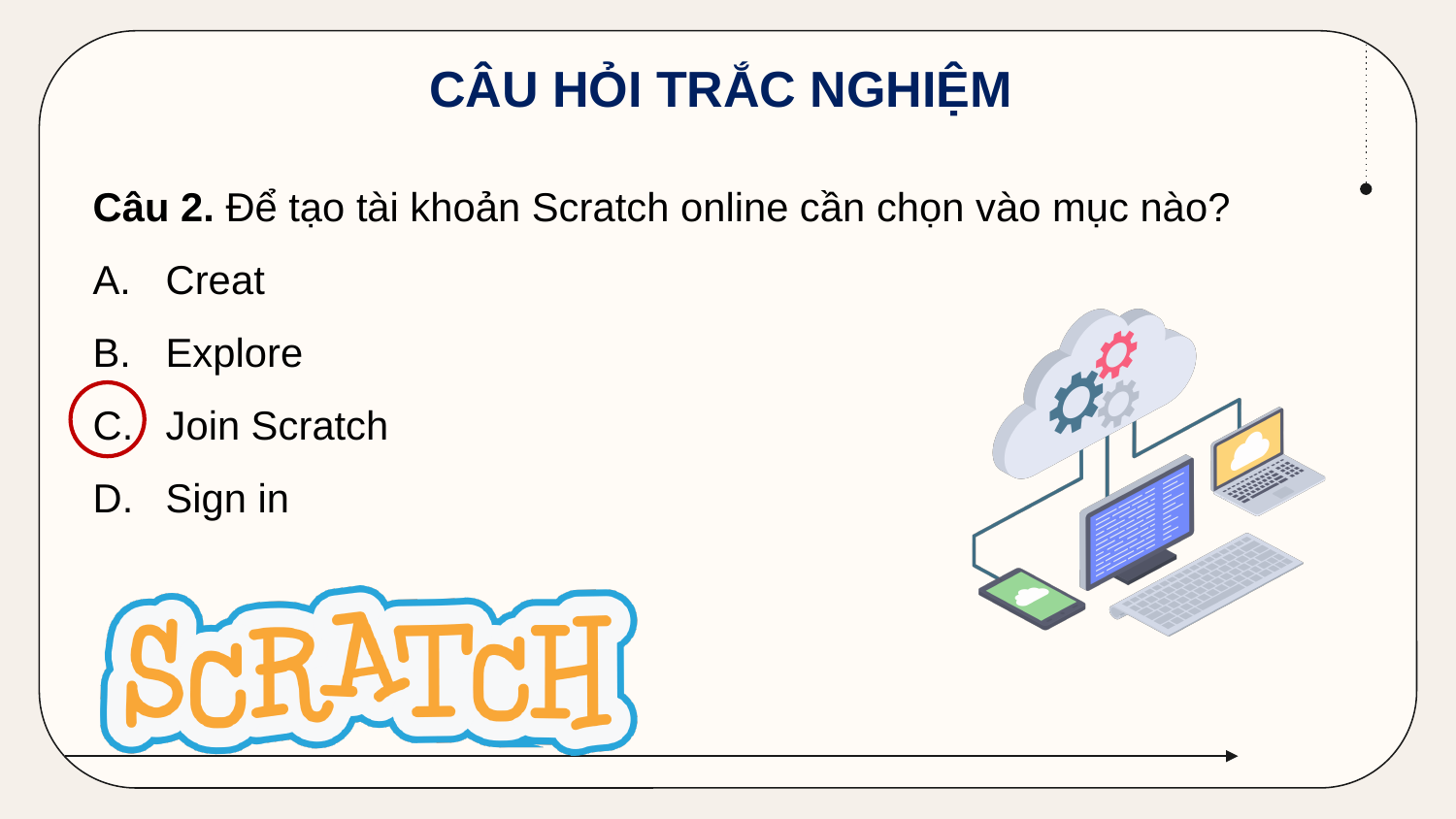

CÂU HỎI TRẮC NGHIỆM
Câu 2. Để tạo tài khoản Scratch online cần chọn vào mục nào?
Creat
Explore
Join Scratch
Sign in